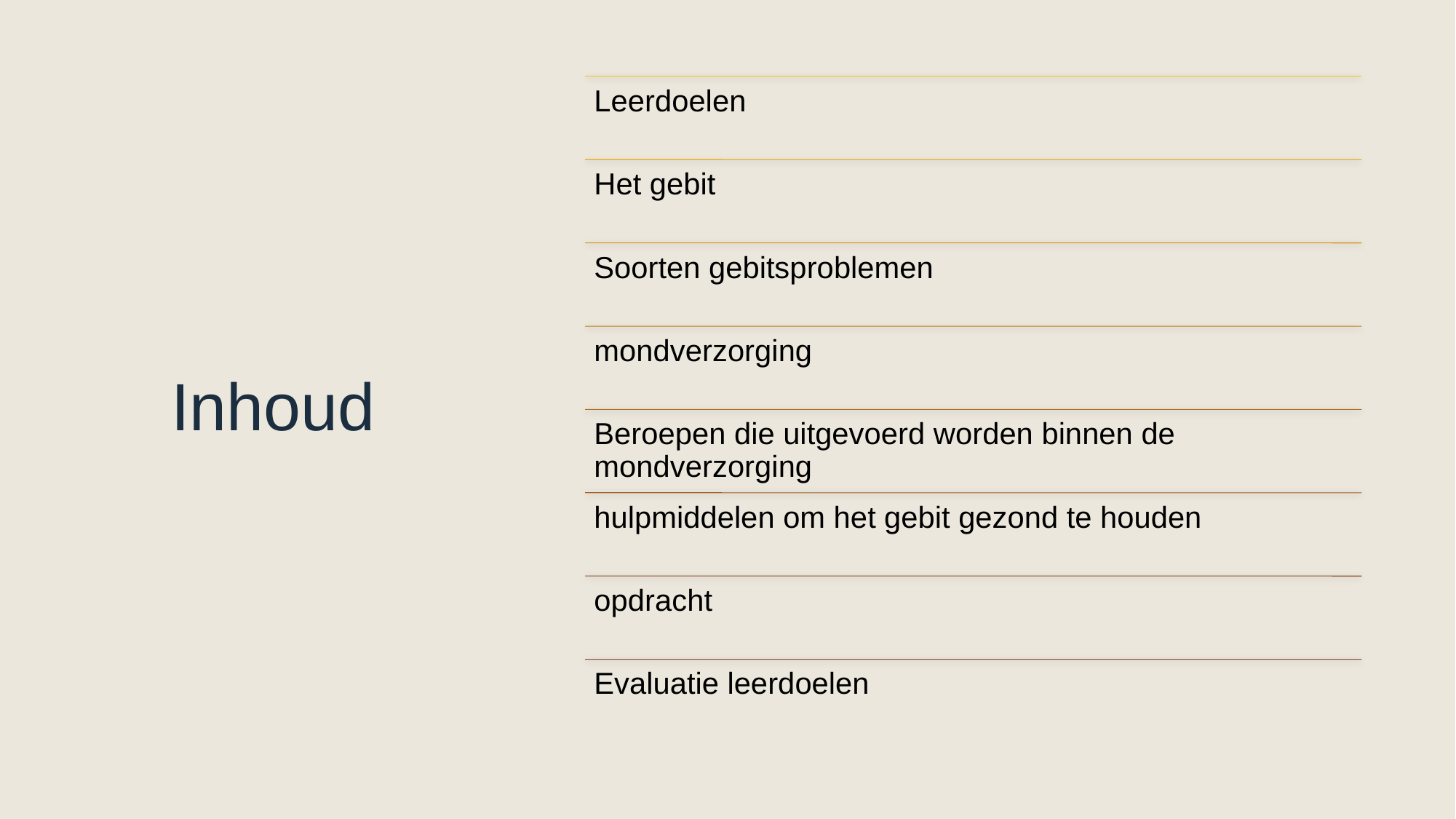

# Inhoud
Leerdoelen
Het gebit
Soorten gebitsproblemen
mondverzorging
Beroepen die uitgevoerd worden binnen de mondverzorging
hulpmiddelen om het gebit gezond te houden
opdracht
Evaluatie leerdoelen